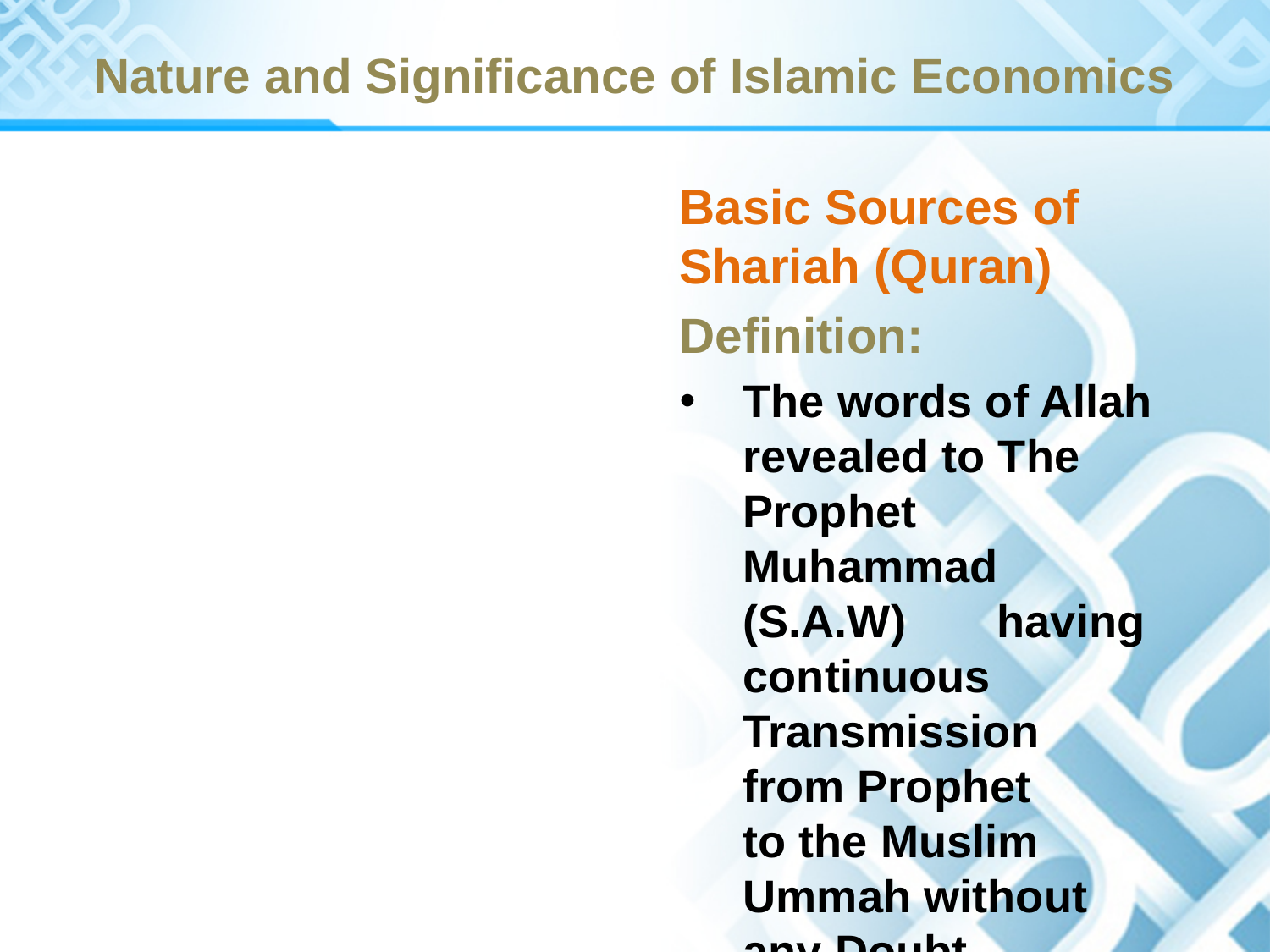

Nature and Significance of Islamic Economics
Basic Sources of Shariah (Quran)
Definition:
The words of Allah revealed to The Prophet Muhammad (S.A.W) 	having continuous Transmission 	from Prophet 	to the Muslim 	Ummah without any Doubt.